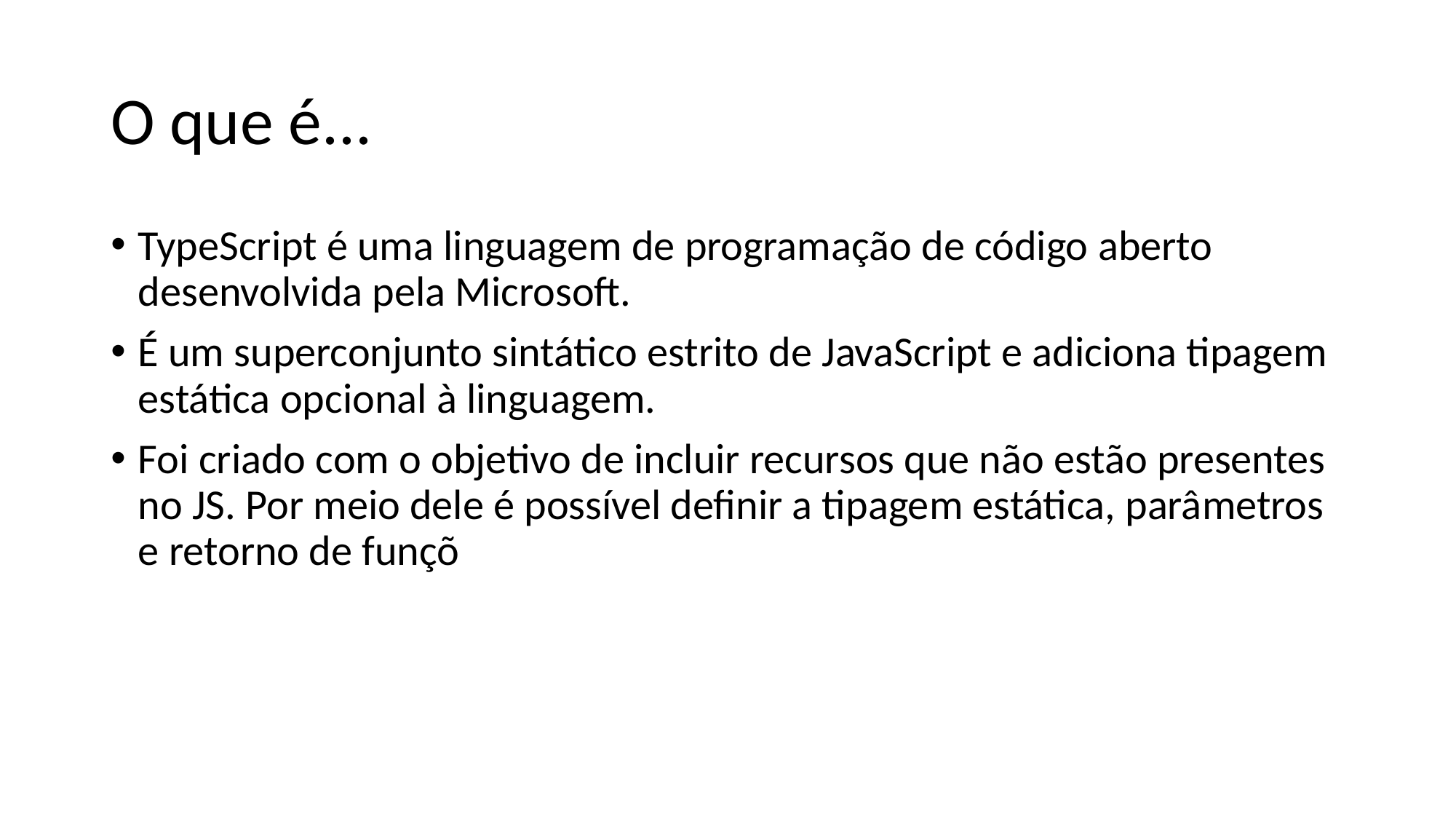

# O que é...
TypeScript é uma linguagem de programação de código aberto desenvolvida pela Microsoft.
É um superconjunto sintático estrito de JavaScript e adiciona tipagem estática opcional à linguagem.
Foi criado com o objetivo de incluir recursos que não estão presentes no JS. Por meio dele é possível definir a tipagem estática, parâmetros e retorno de funçõ